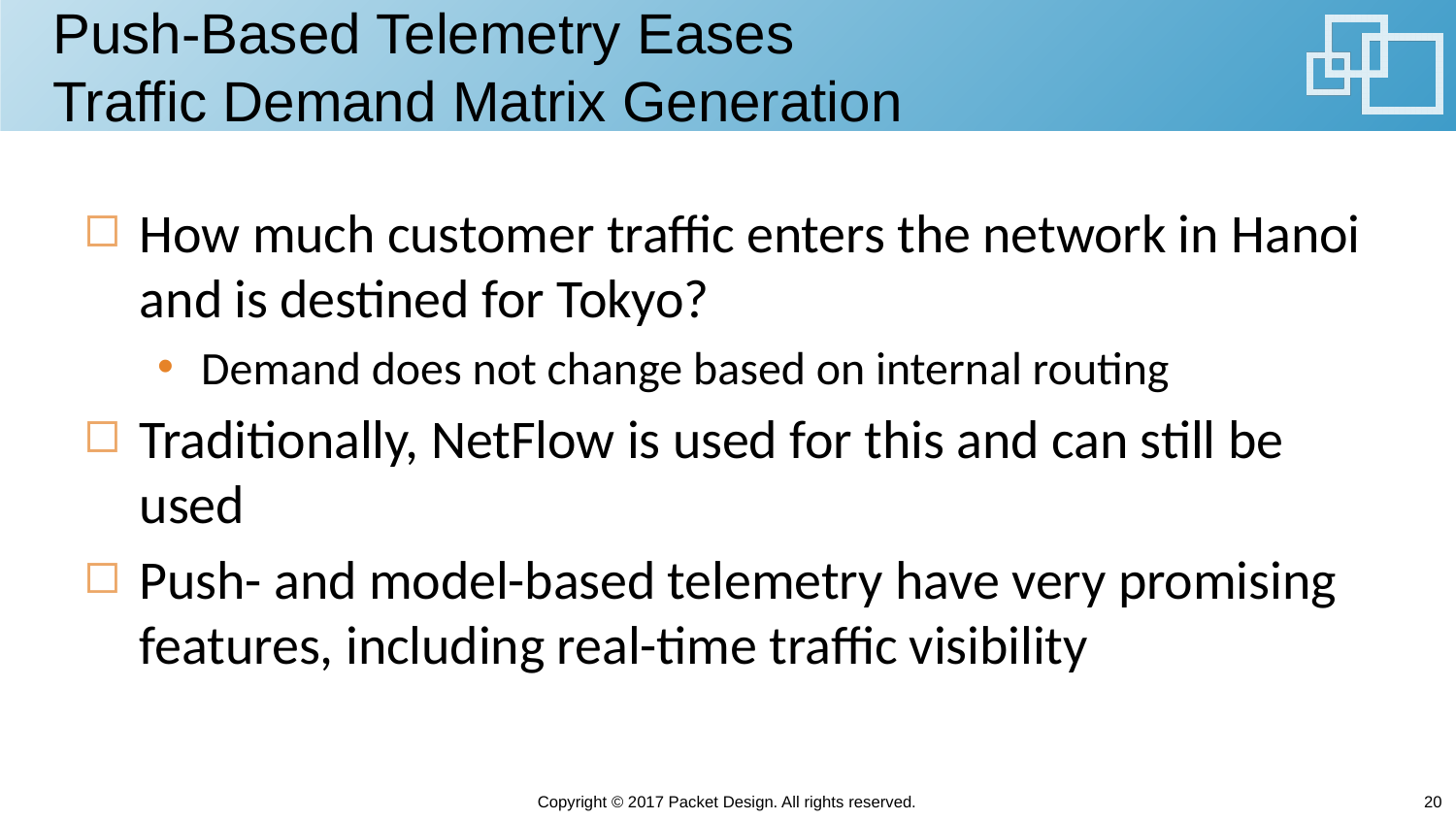

# Push-Based Telemetry Eases Traffic Demand Matrix Generation
How much customer traffic enters the network in Hanoi and is destined for Tokyo?
Demand does not change based on internal routing
Traditionally, NetFlow is used for this and can still be used
Push- and model-based telemetry have very promising features, including real-time traffic visibility
Copyright © 2017 Packet Design. All rights reserved.
20